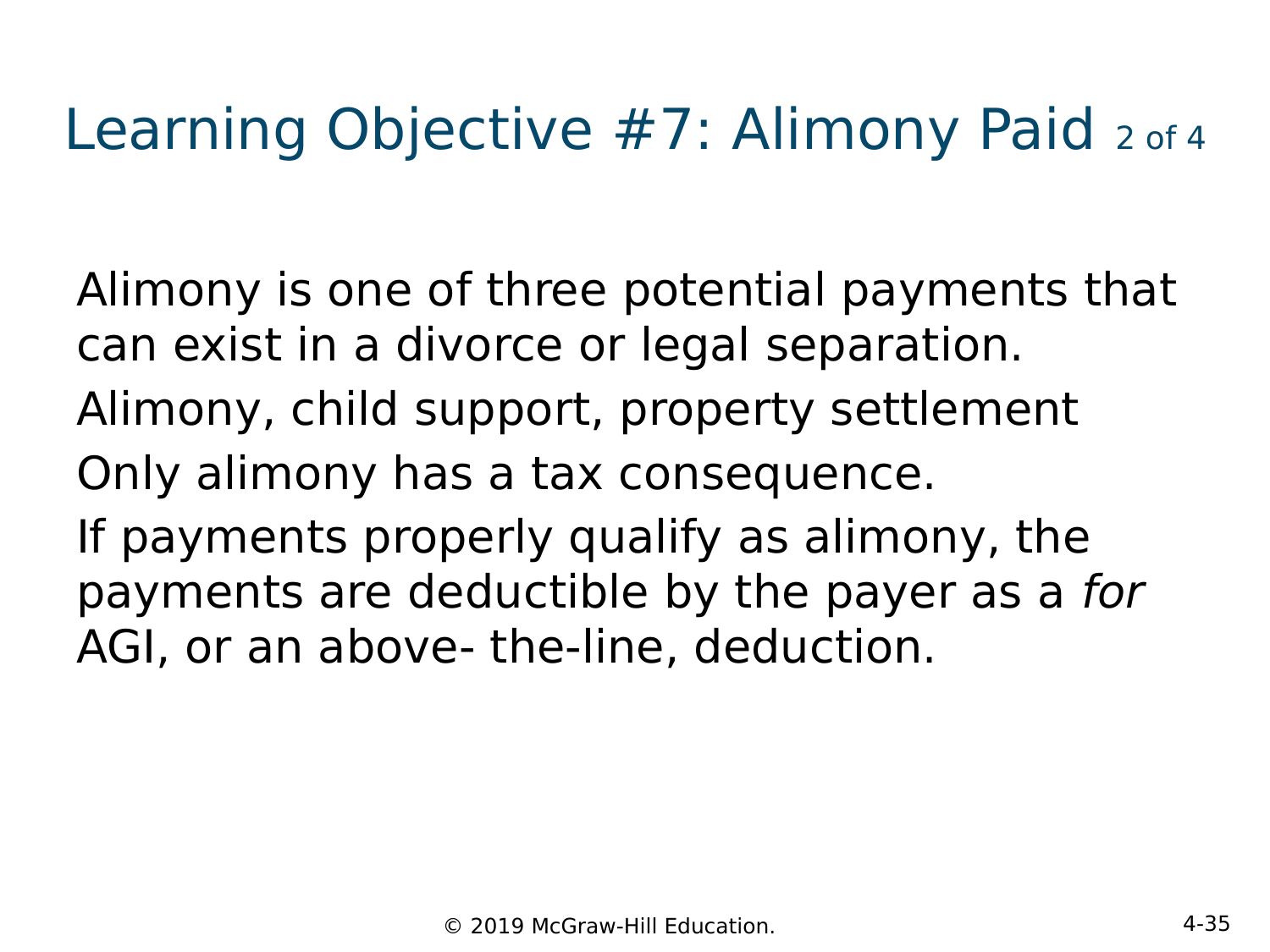

# Learning Objective #7: Alimony Paid 2 of 4
Alimony is one of three potential payments that can exist in a divorce or legal separation.
Alimony, child support, property settlement
Only alimony has a tax consequence.
If payments properly qualify as alimony, the payments are deductible by the payer as a for AGI, or an above- the-line, deduction.